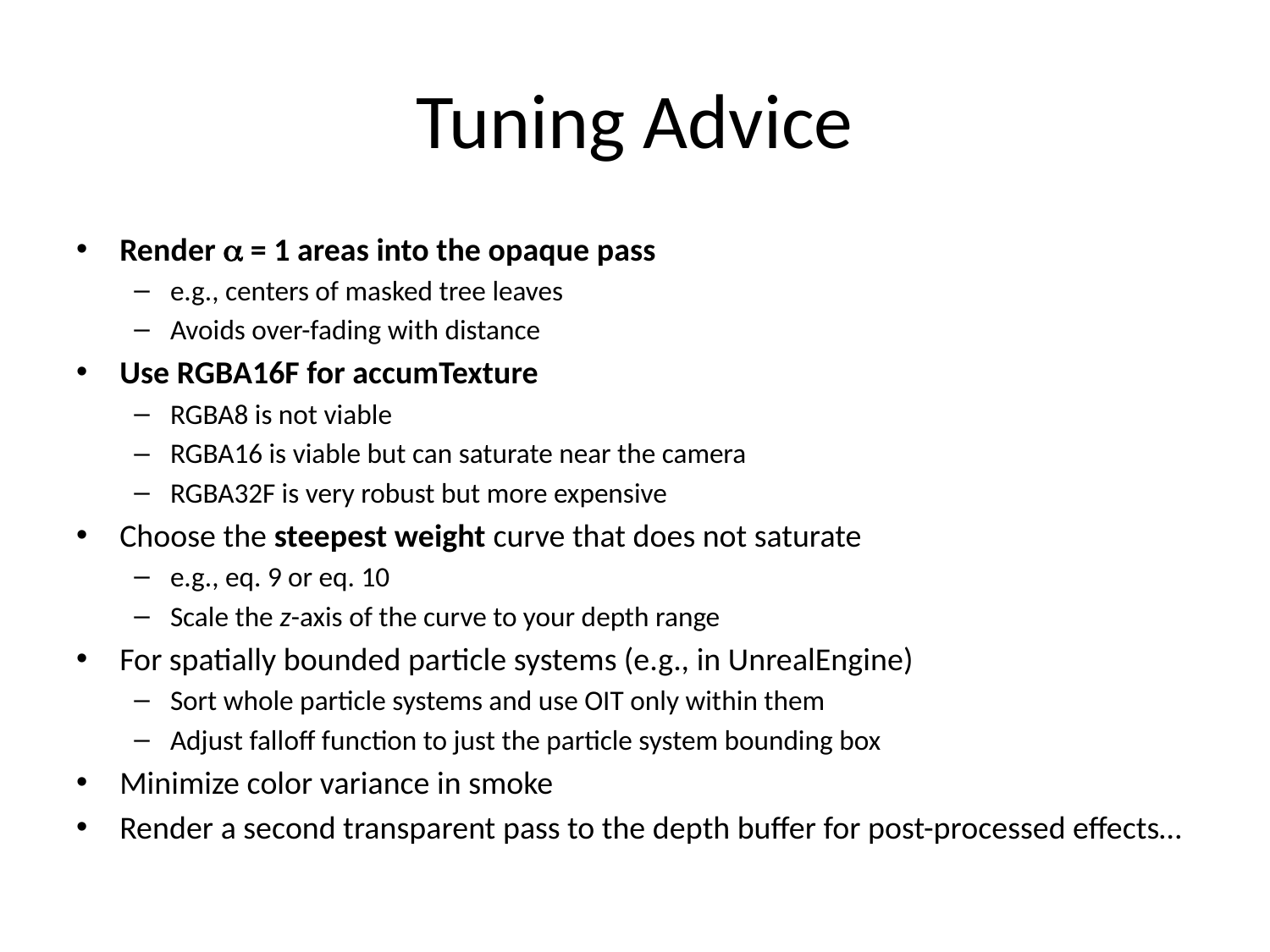

# Tuning Advice
Render α = 1 areas into the opaque pass
e.g., centers of masked tree leaves
Avoids over-fading with distance
Use RGBA16F for accumTexture
RGBA8 is not viable
RGBA16 is viable but can saturate near the camera
RGBA32F is very robust but more expensive
Choose the steepest weight curve that does not saturate
e.g., eq. 9 or eq. 10
Scale the z-axis of the curve to your depth range
For spatially bounded particle systems (e.g., in UnrealEngine)
Sort whole particle systems and use OIT only within them
Adjust falloff function to just the particle system bounding box
Minimize color variance in smoke
Render a second transparent pass to the depth buffer for post-processed effects…